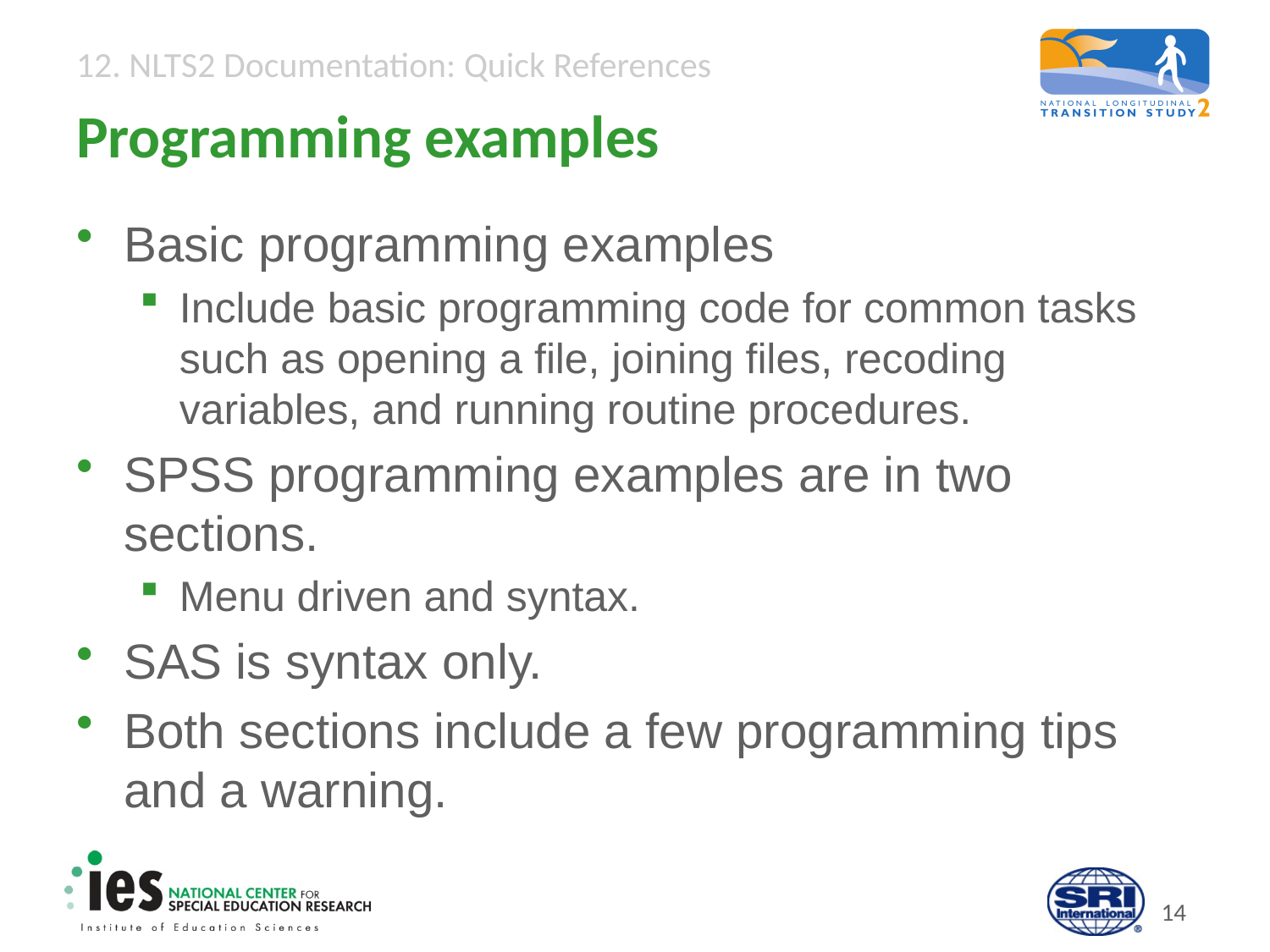

# Programming examples
Basic programming examples
Include basic programming code for common tasks such as opening a file, joining files, recoding variables, and running routine procedures.
SPSS programming examples are in two sections.
Menu driven and syntax.
SAS is syntax only.
Both sections include a few programming tips and a warning.
14